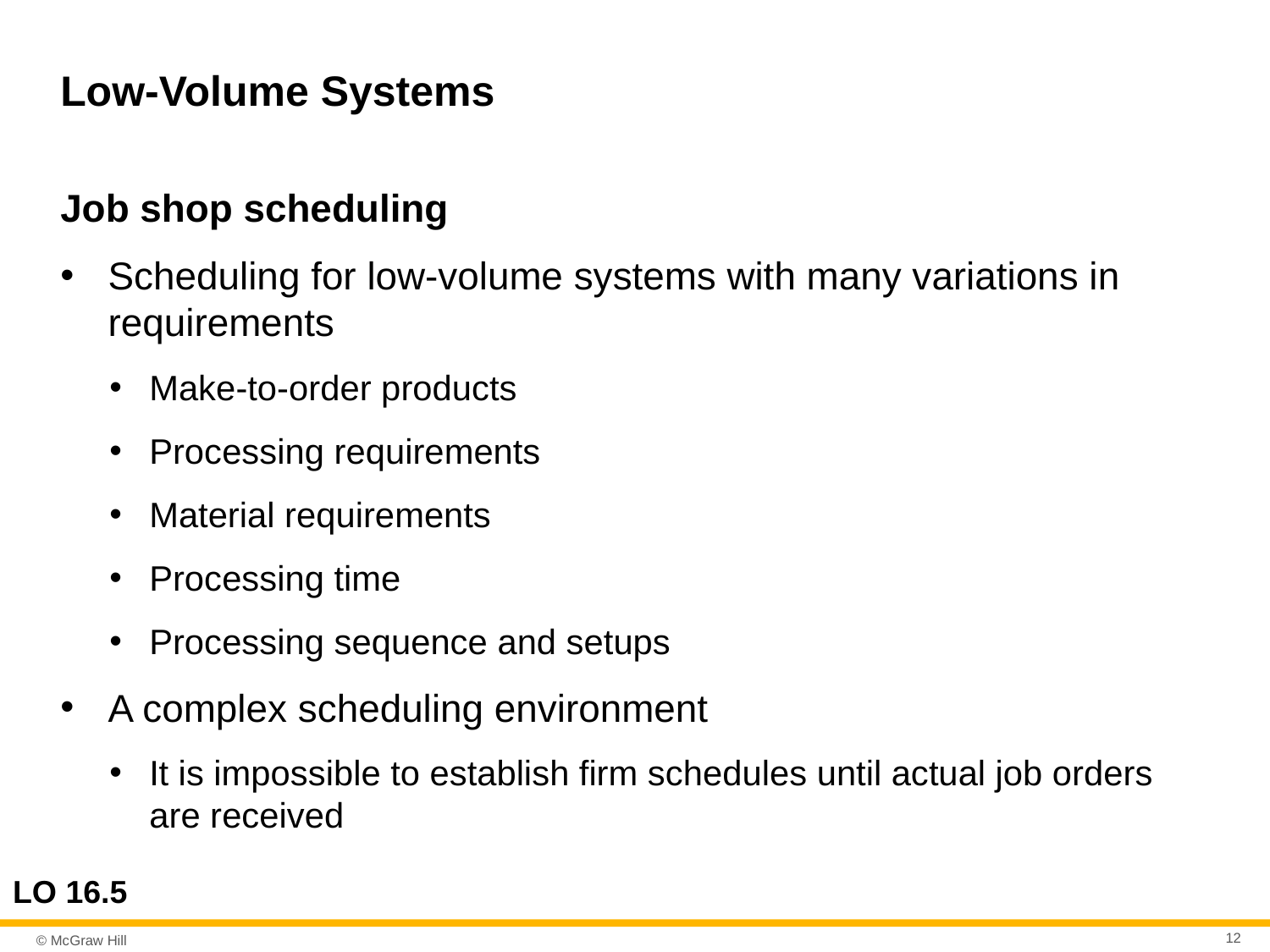

# Low-Volume Systems
Job shop scheduling
Scheduling for low-volume systems with many variations in requirements
Make-to-order products
Processing requirements
Material requirements
Processing time
Processing sequence and setups
A complex scheduling environment
It is impossible to establish firm schedules until actual job orders are received
LO 16.5